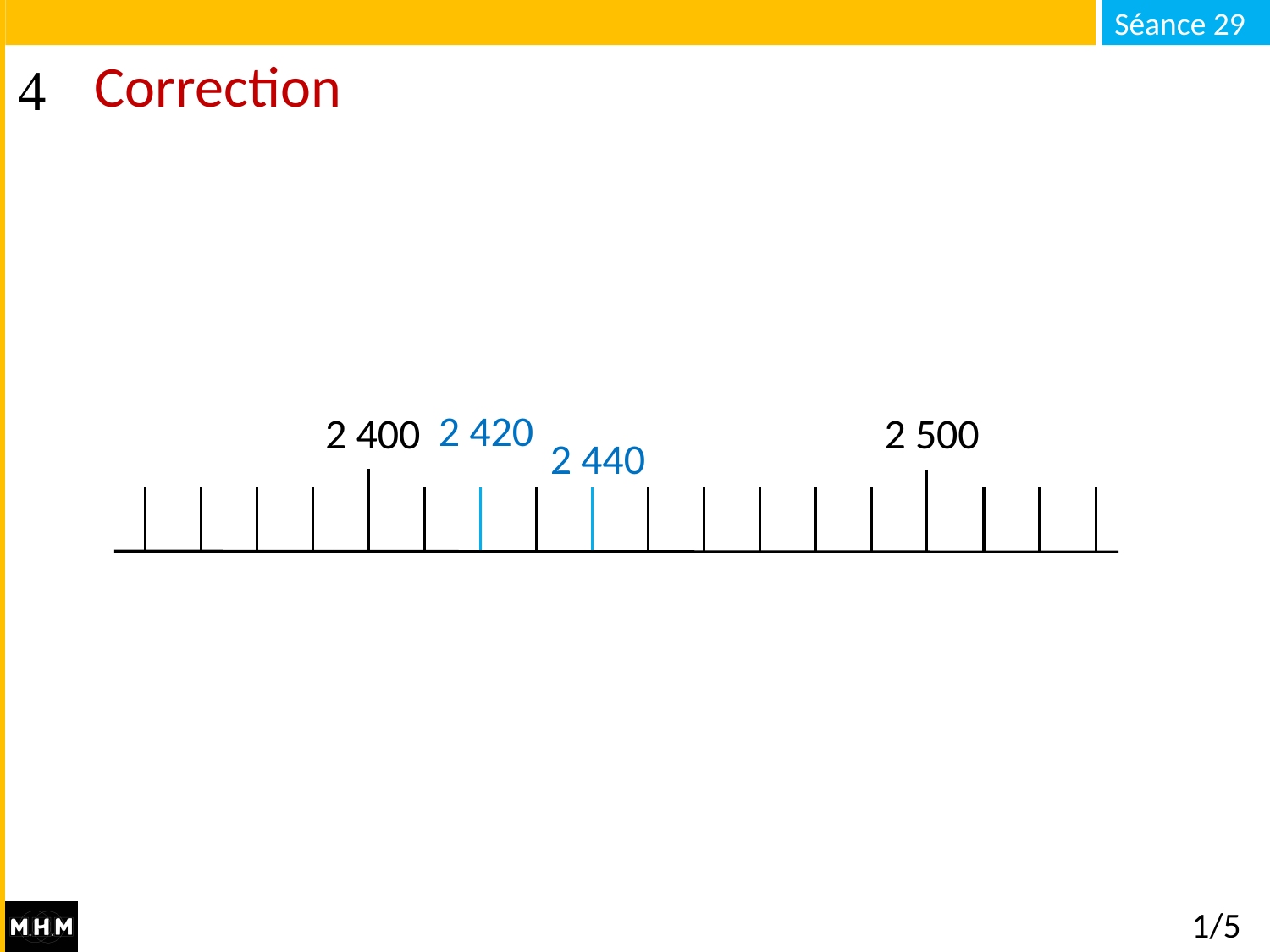

# Correction
2 420
2 400
2 500
2 440
1/5